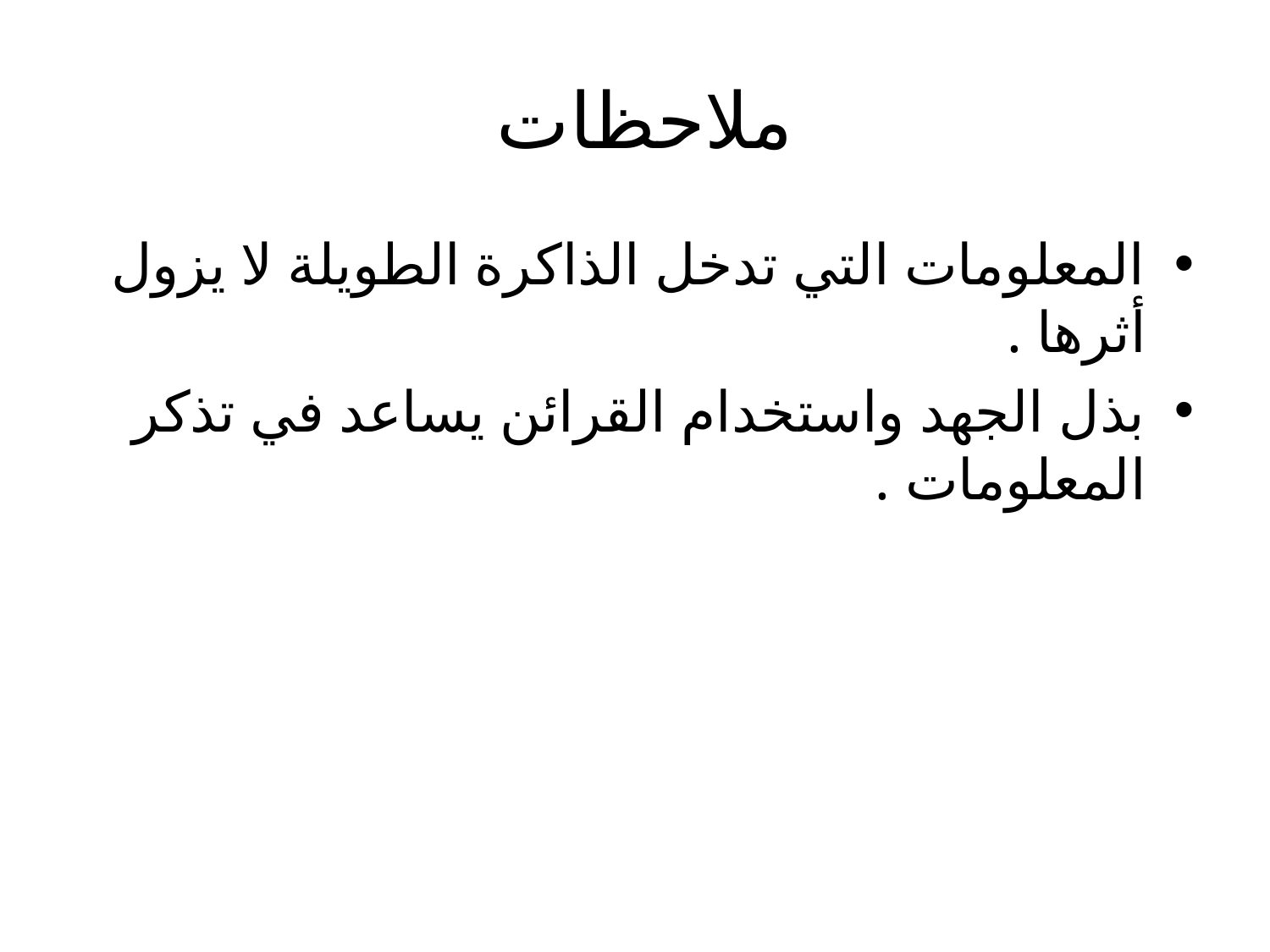

# ملاحظات
المعلومات التي تدخل الذاكرة الطويلة لا يزول أثرها .
بذل الجهد واستخدام القرائن يساعد في تذكر المعلومات .